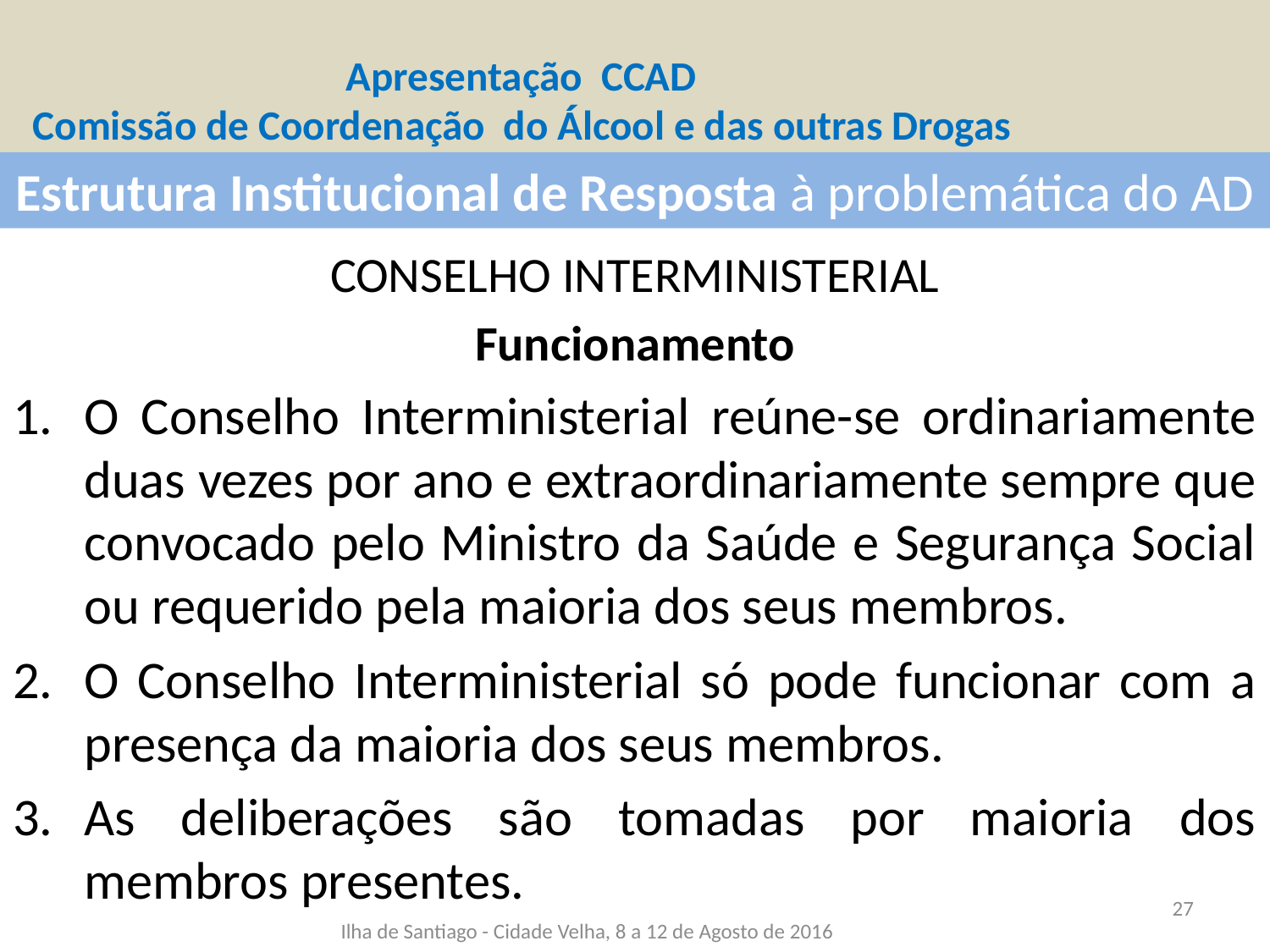

# Apresentação  CCAD Comissão de Coordenação  do Álcool e das outras Drogas
Estrutura Institucional de Resposta à problemática do AD
CONSELHO INTERMINISTERIAL
Funcionamento
O Conselho Interministerial reúne-se ordinariamente duas vezes por ano e extraordinariamente sempre que convocado pelo Ministro da Saúde e Segurança Social ou requerido pela maioria dos seus membros.
O Conselho Interministerial só pode funcionar com a presença da maioria dos seus membros.
As deliberações são tomadas por maioria dos membros presentes.

27
Ilha de Santiago - Cidade Velha, 8 a 12 de Agosto de 2016